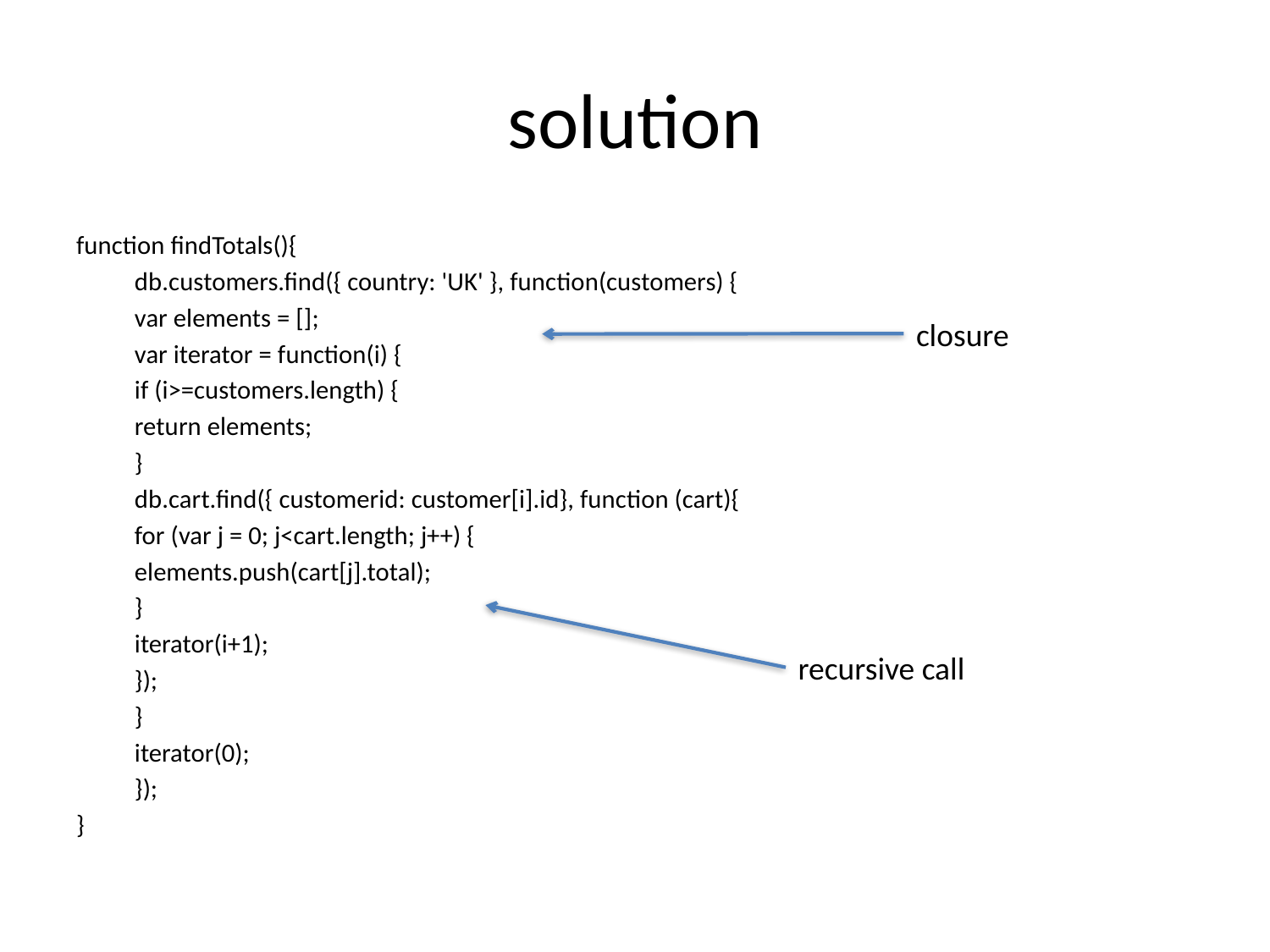

# solution
function findTotals(){
	db.customers.find({ country: 'UK' }, function(customers) {
		var elements = [];
		var iterator = function(i) {
			if (i>=customers.length) {
				return elements;
			}
			db.cart.find({ customerid: customer[i].id}, function (cart){
				for (var j = 0; j<cart.length; j++) {
					elements.push(cart[j].total);
				}
				iterator(i+1);
			});
		}
		iterator(0);
	});
}
closure
recursive call